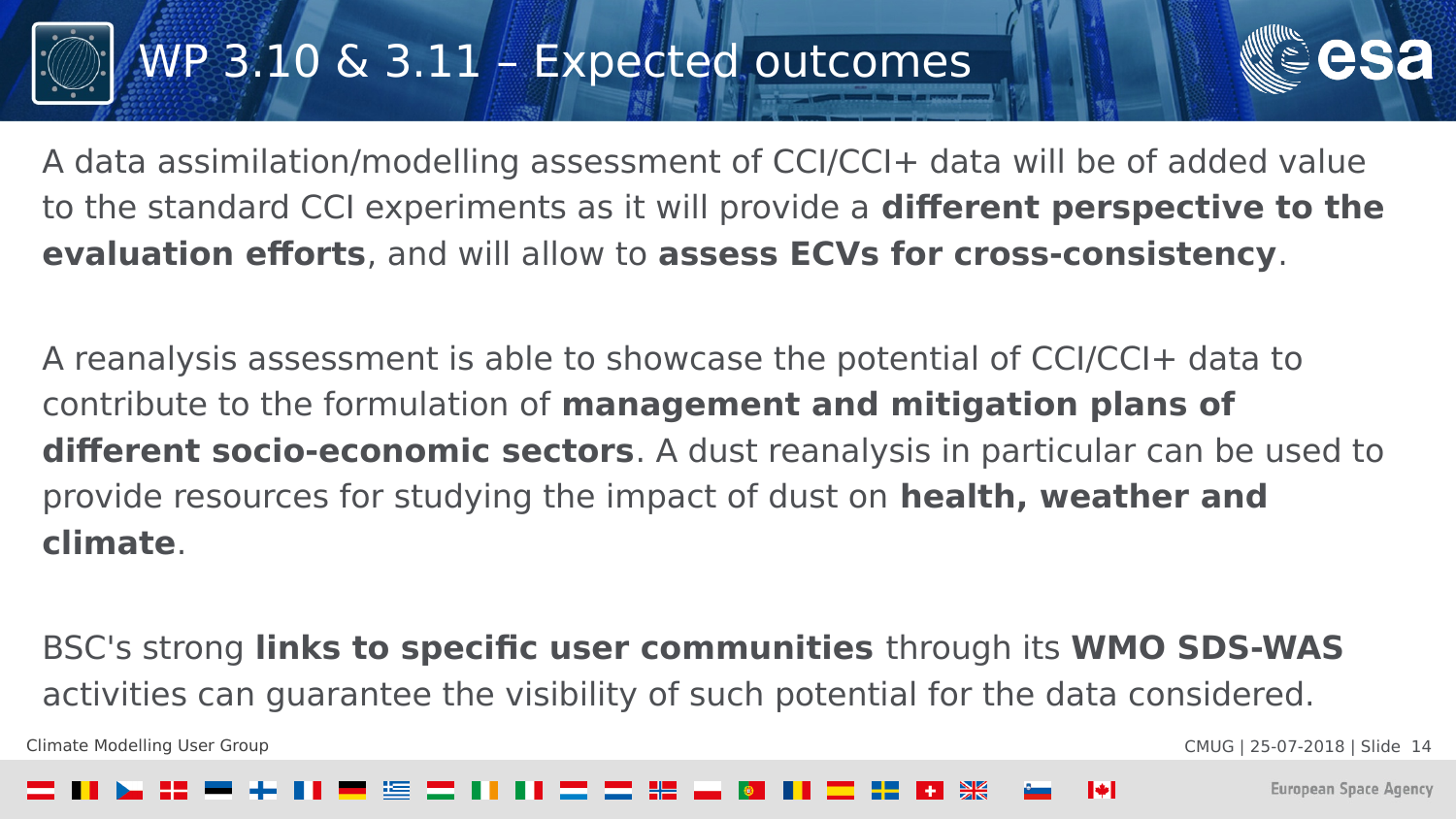

# WP 3.10 & 3.11 – Expected outcomes
A data assimilation/modelling assessment of CCI/CCI+ data will be of added value to the standard CCI experiments as it will provide a different perspective to the evaluation efforts, and will allow to assess ECVs for cross-consistency.

A reanalysis assessment is able to showcase the potential of CCI/CCI+ data to contribute to the formulation of management and mitigation plans of different socio-economic sectors. A dust reanalysis in particular can be used to provide resources for studying the impact of dust on health, weather and climate.

BSC's strong links to specific user communities through its WMO SDS-WAS activities can guarantee the visibility of such potential for the data considered.